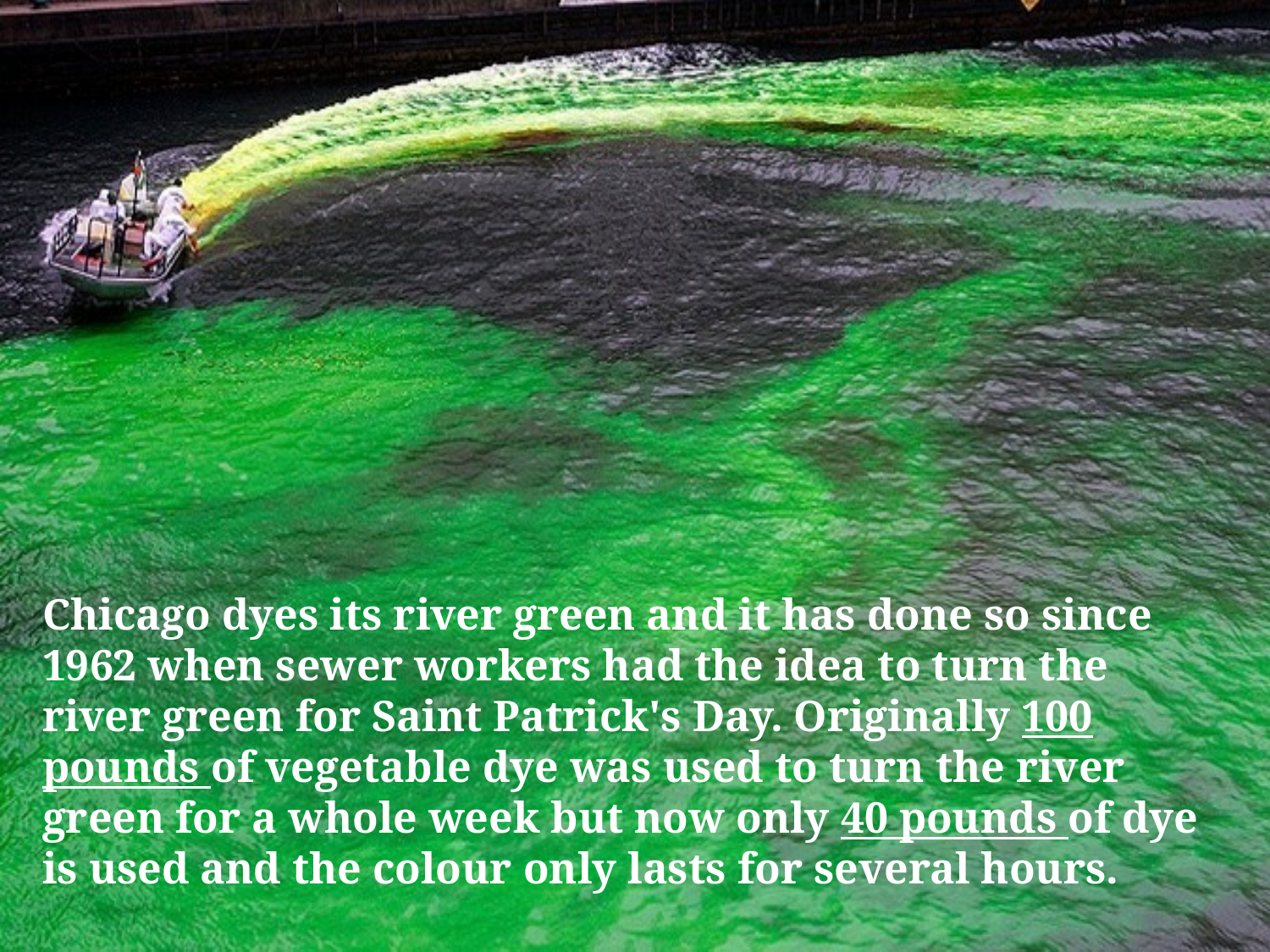

Chicago dyes its river green and it has done so since 1962 when sewer workers had the idea to turn the river green for Saint Patrick's Day. Originally 100 pounds of vegetable dye was used to turn the river green for a whole week but now only 40 pounds of dye is used and the colour only lasts for several hours.